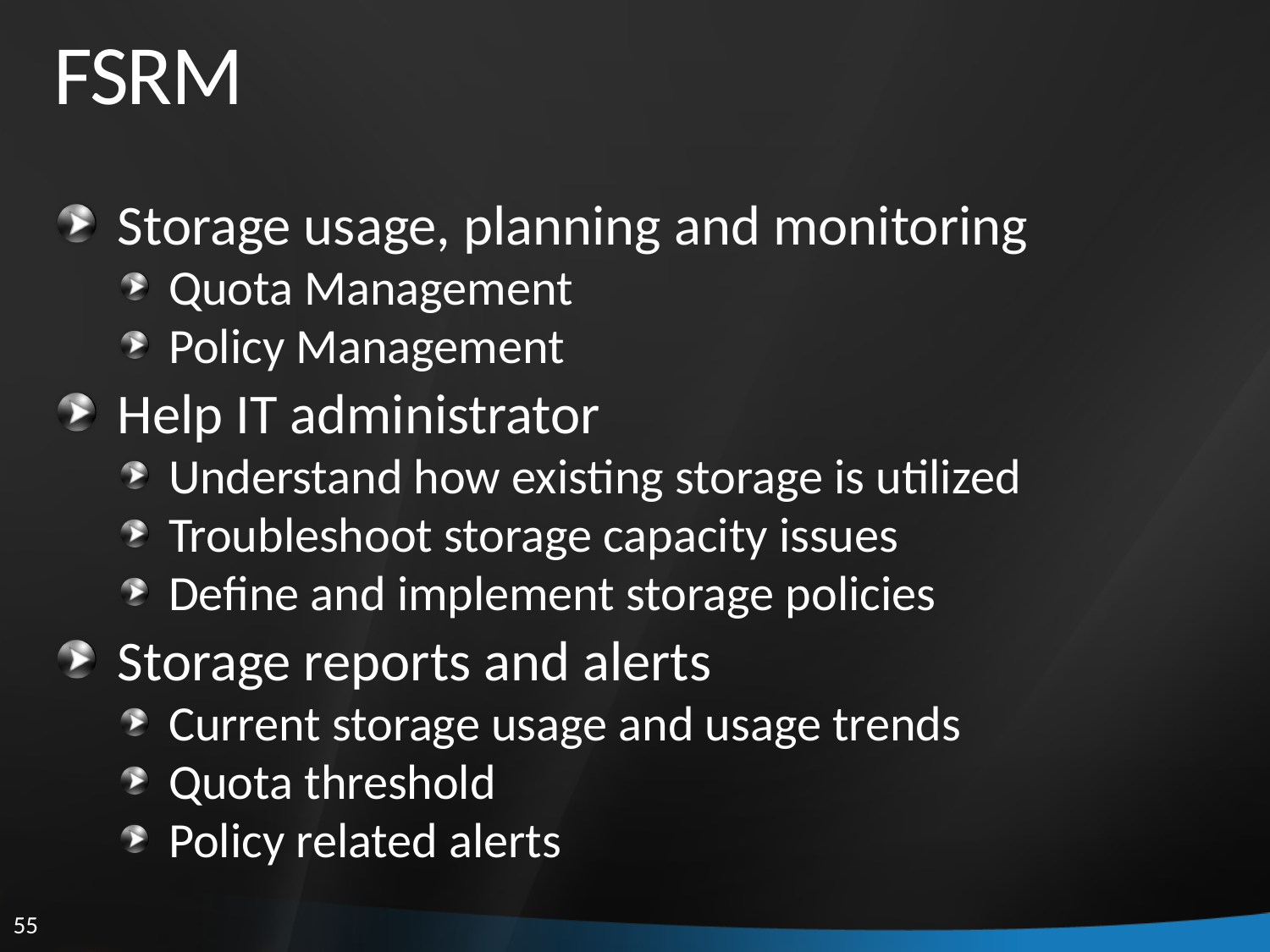

# FSRM
Storage usage, planning and monitoring
Quota Management
Policy Management
Help IT administrator
Understand how existing storage is utilized
Troubleshoot storage capacity issues
Define and implement storage policies
Storage reports and alerts
Current storage usage and usage trends
Quota threshold
Policy related alerts